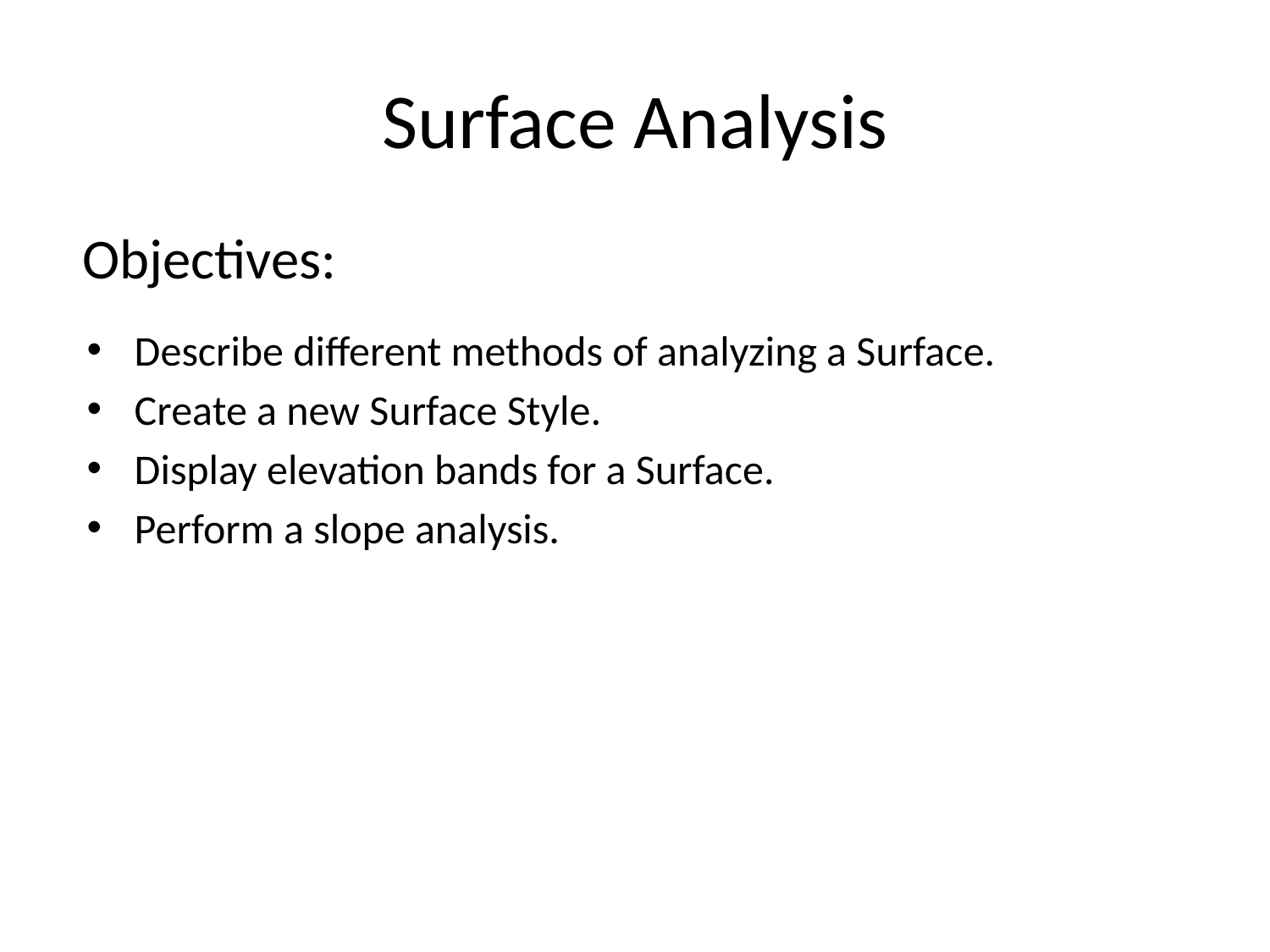

# Surface Analysis
Objectives:
Describe different methods of analyzing a Surface.
Create a new Surface Style.
Display elevation bands for a Surface.
Perform a slope analysis.